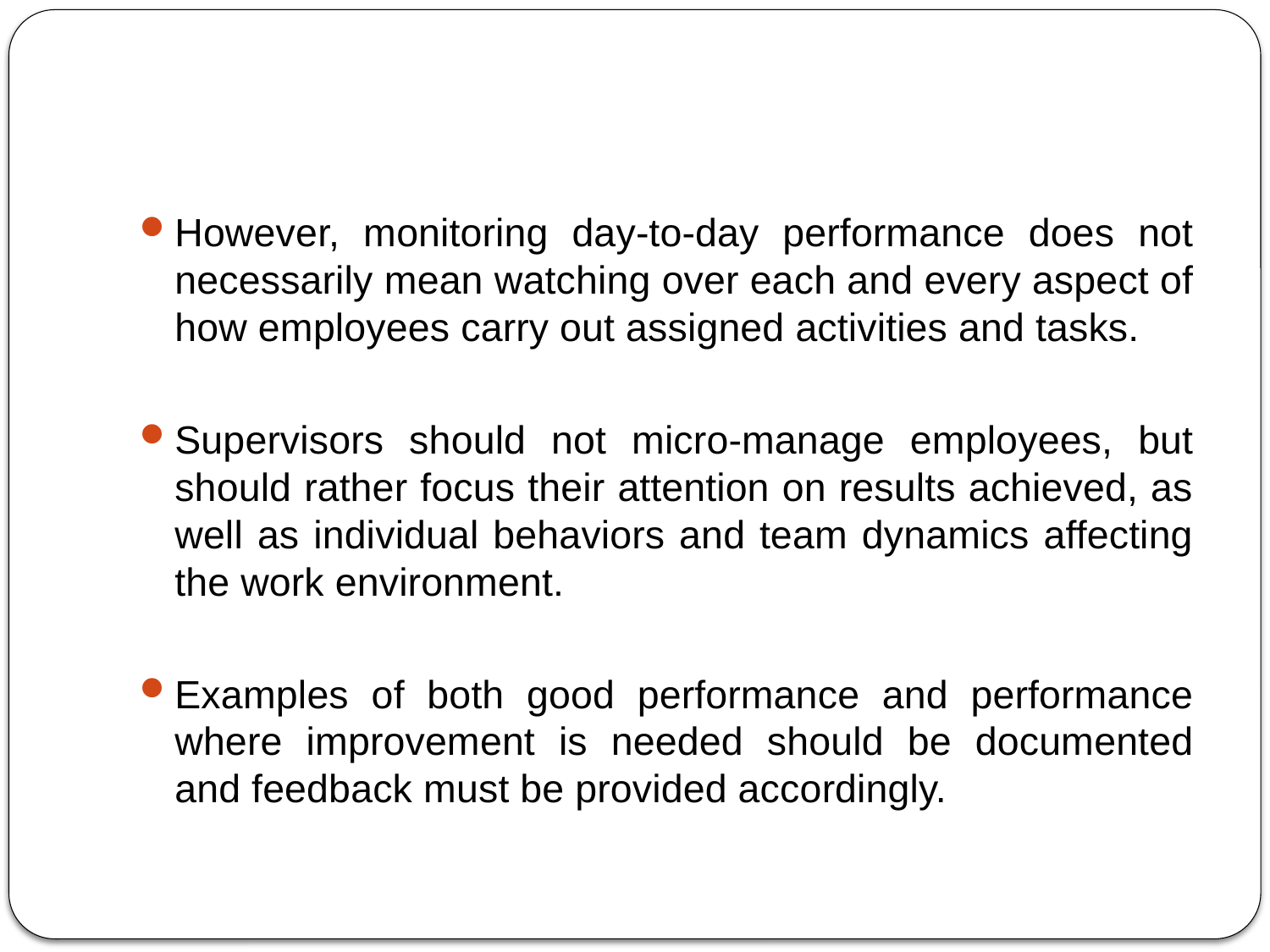

#
However, monitoring day-to-day performance does not necessarily mean watching over each and every aspect of how employees carry out assigned activities and tasks.

Supervisors should not micro-manage employees, but should rather focus their attention on results achieved, as well as individual behaviors and team dynamics affecting the work environment.

Examples of both good performance and performance where improvement is needed should be documented and feedback must be provided accordingly.